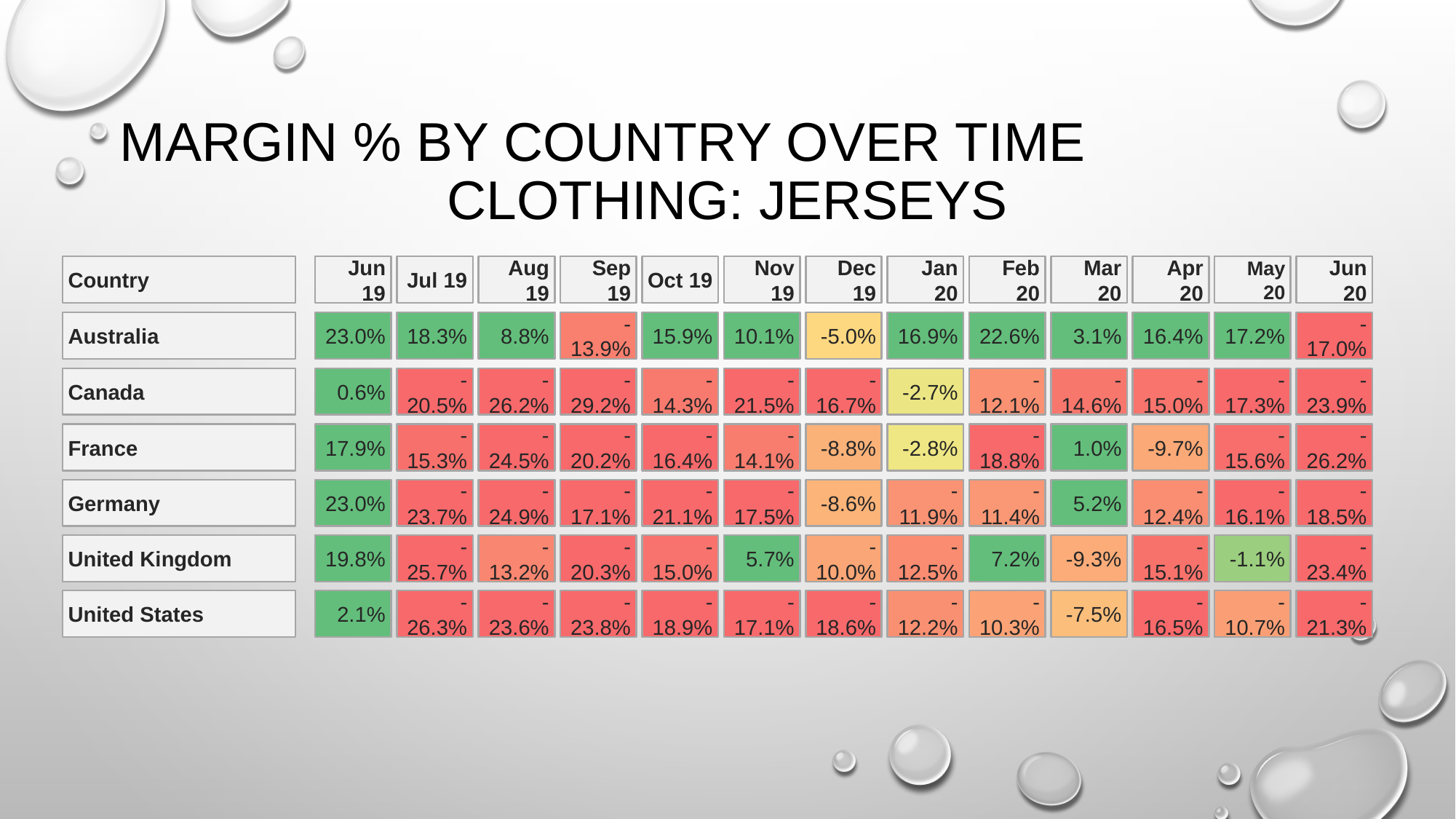

# Margin % by Country over time
Clothing: Jerseys
Country
Jun 19
Jul 19
Aug 19
Sep 19
Oct 19
Nov 19
Dec 19
Jan 20
Feb 20
Mar 20
Apr 20
May 20
Jun 20
Australia
23.0%
18.3%
8.8%
-13.9%
15.9%
10.1%
-5.0%
16.9%
22.6%
3.1%
16.4%
17.2%
-17.0%
Canada
0.6%
-20.5%
-26.2%
-29.2%
-14.3%
-21.5%
-16.7%
-2.7%
-12.1%
-14.6%
-15.0%
-17.3%
-23.9%
France
17.9%
-15.3%
-24.5%
-20.2%
-16.4%
-14.1%
-8.8%
-2.8%
-18.8%
1.0%
-9.7%
-15.6%
-26.2%
Germany
23.0%
-23.7%
-24.9%
-17.1%
-21.1%
-17.5%
-8.6%
-11.9%
-11.4%
5.2%
-12.4%
-16.1%
-18.5%
United Kingdom
19.8%
-25.7%
-13.2%
-20.3%
-15.0%
5.7%
-10.0%
-12.5%
7.2%
-9.3%
-15.1%
-1.1%
-23.4%
United States
2.1%
-26.3%
-23.6%
-23.8%
-18.9%
-17.1%
-18.6%
-12.2%
-10.3%
-7.5%
-16.5%
-10.7%
-21.3%